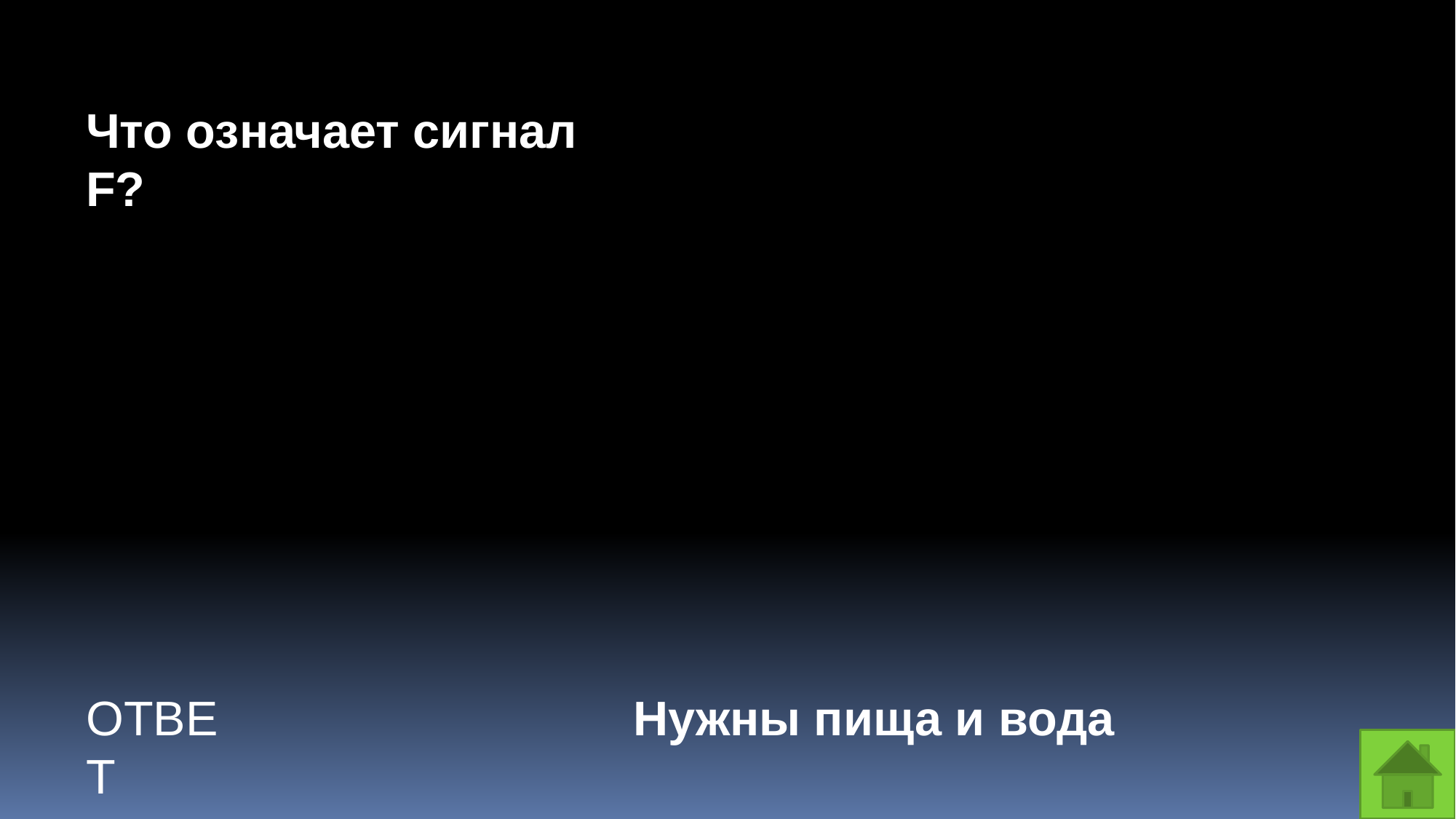

Что означает сигнал F?
Нужны пища и вода
ОТВЕТ